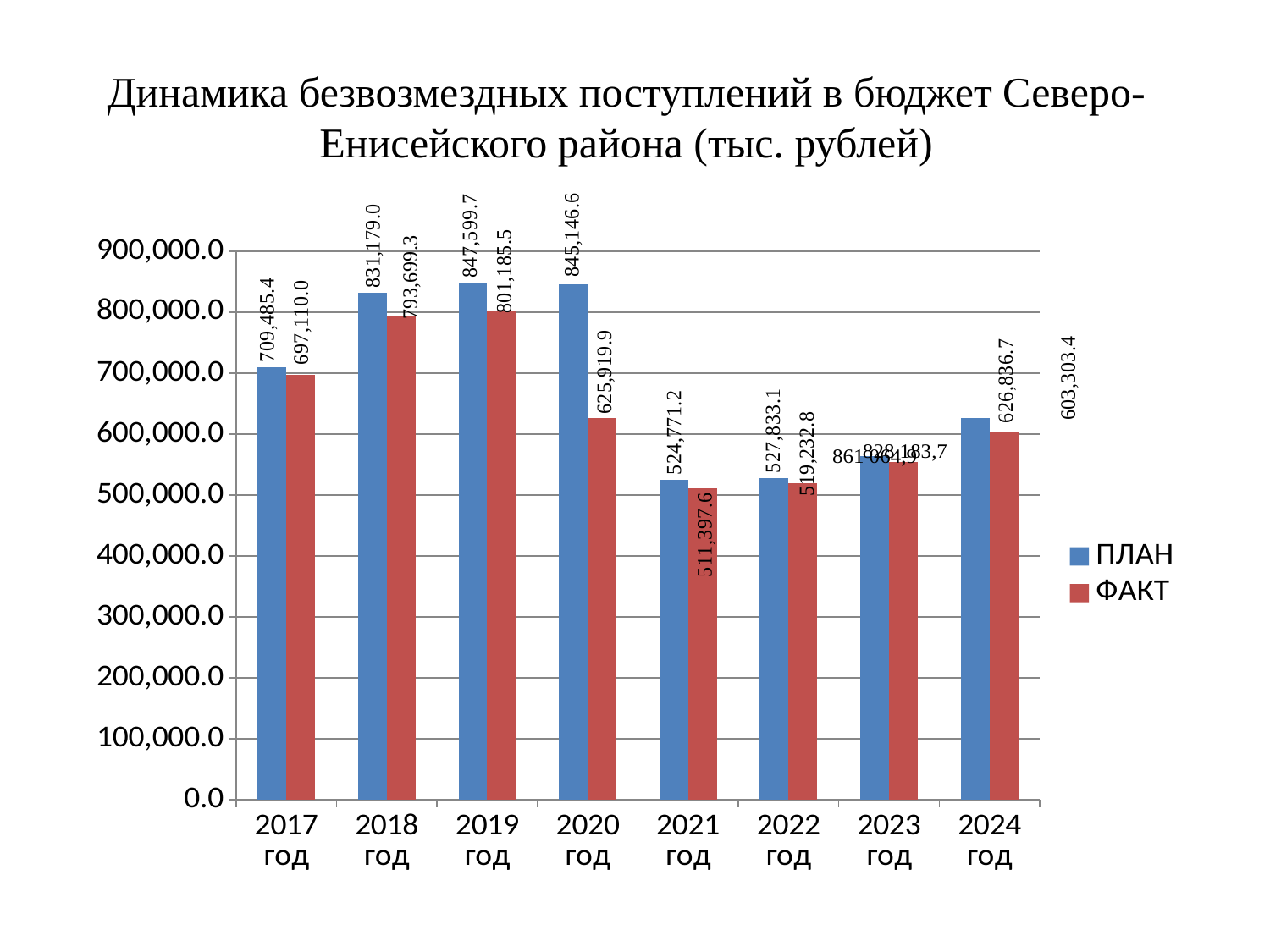

# Динамика безвозмездных поступлений в бюджет Северо-Енисейского района (тыс. рублей)

### Chart

| Category | ПЛАН | ФАКТ |
|---|---|---|
| 2017 год | 709485.4 | 697110.0 |
| 2018 год | 831179.0 | 793699.3 |
| 2019 год | 847599.7 | 801185.5 |
| 2020 год | 845146.6 | 625919.9 |
| 2021 год | 524771.2 | 511397.6 |
| 2022 год | 527833.1 | 519232.8 |
| 2023 год | 564107.8 | 554253.1 |
| 2024 год | 626836.7 | 603303.4 |